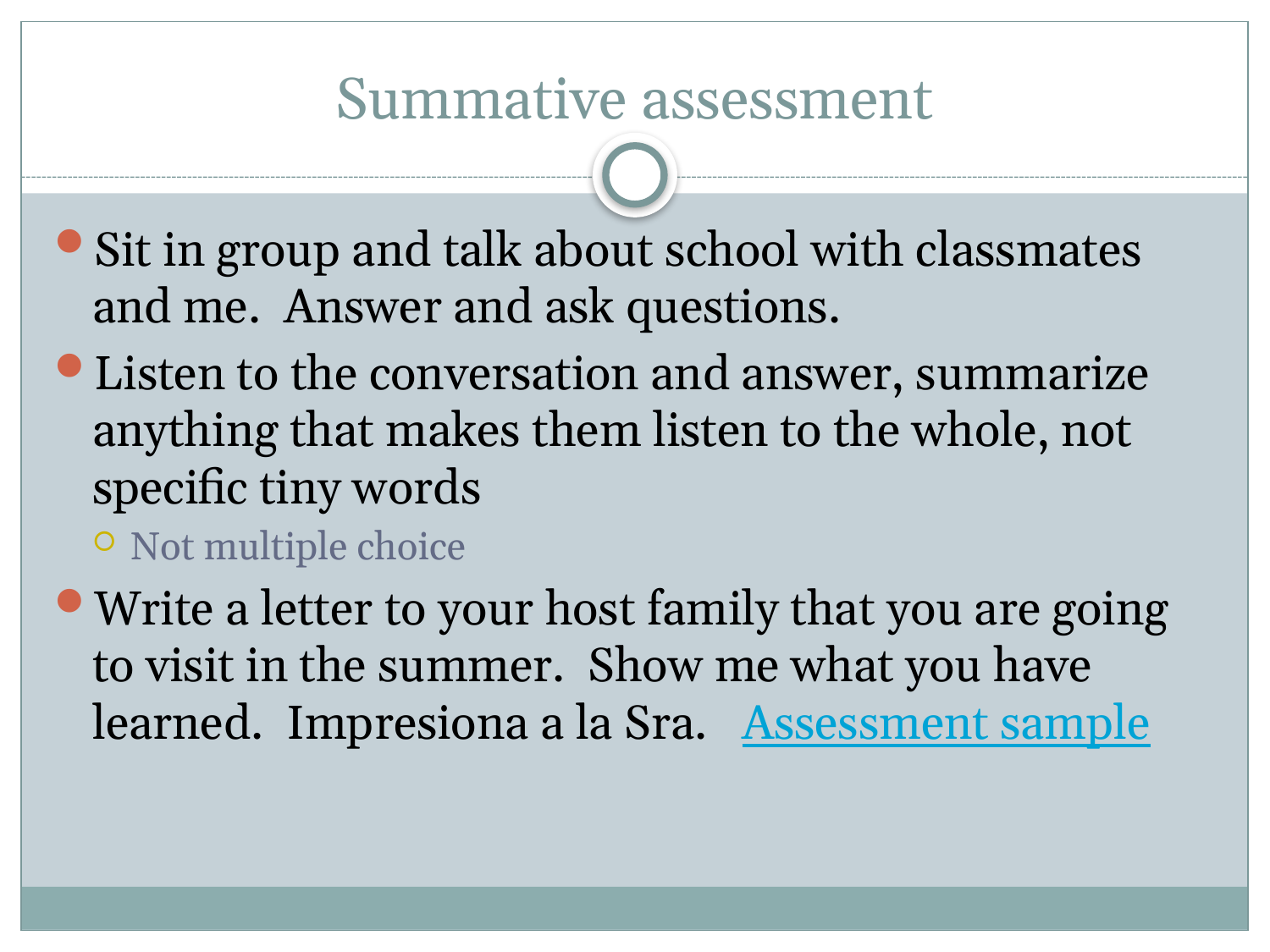

# Summative assessment
Sit in group and talk about school with classmates and me.  Answer and ask questions.
Listen to the conversation and answer, summarize anything that makes them listen to the whole, not specific tiny words
Not multiple choice
Write a letter to your host family that you are going to visit in the summer.  Show me what you have learned.  Impresiona a la Sra.   Assessment sample